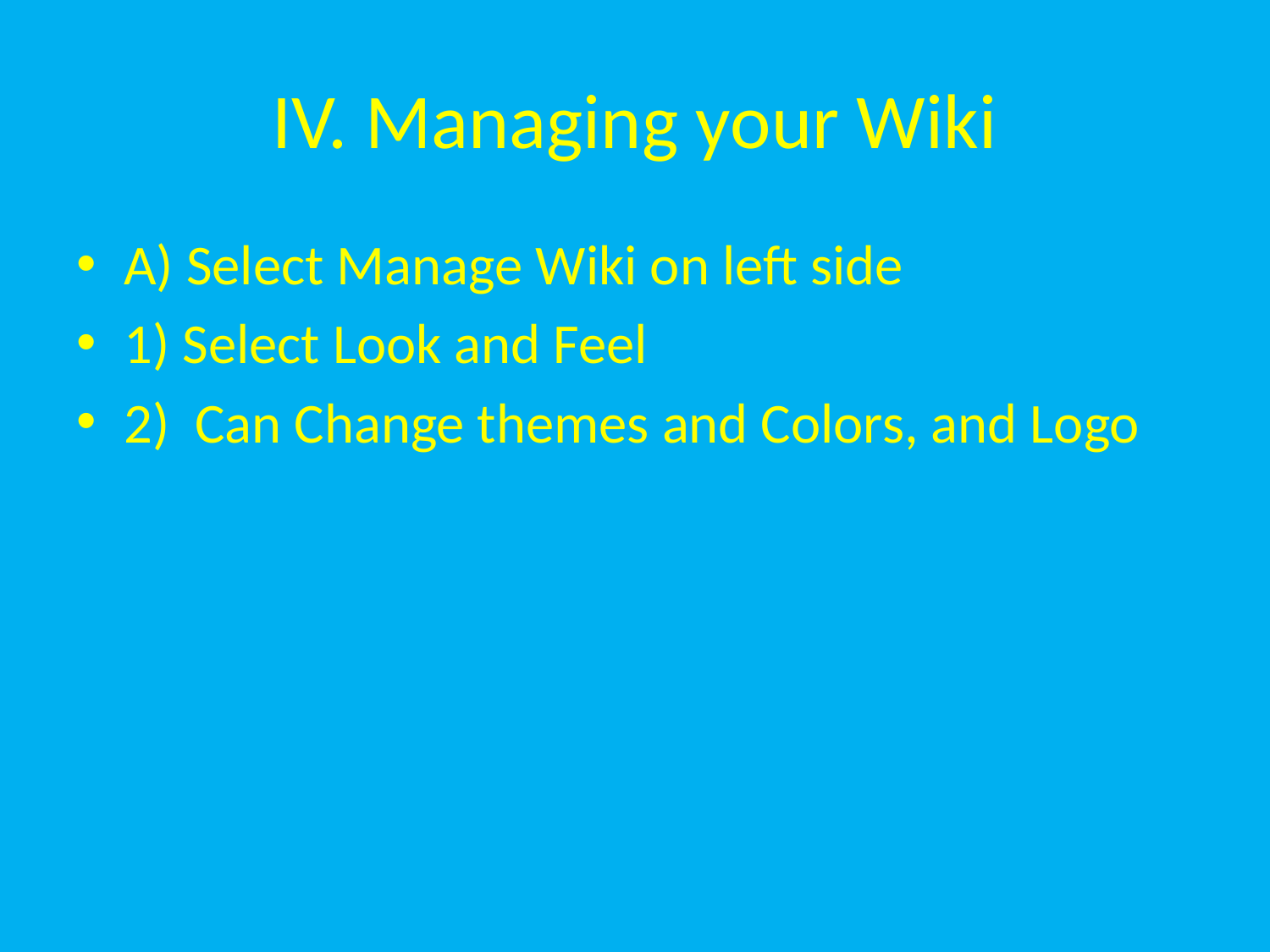

# IV. Managing your Wiki
A) Select Manage Wiki on left side
1) Select Look and Feel
2)  Can Change themes and Colors, and Logo